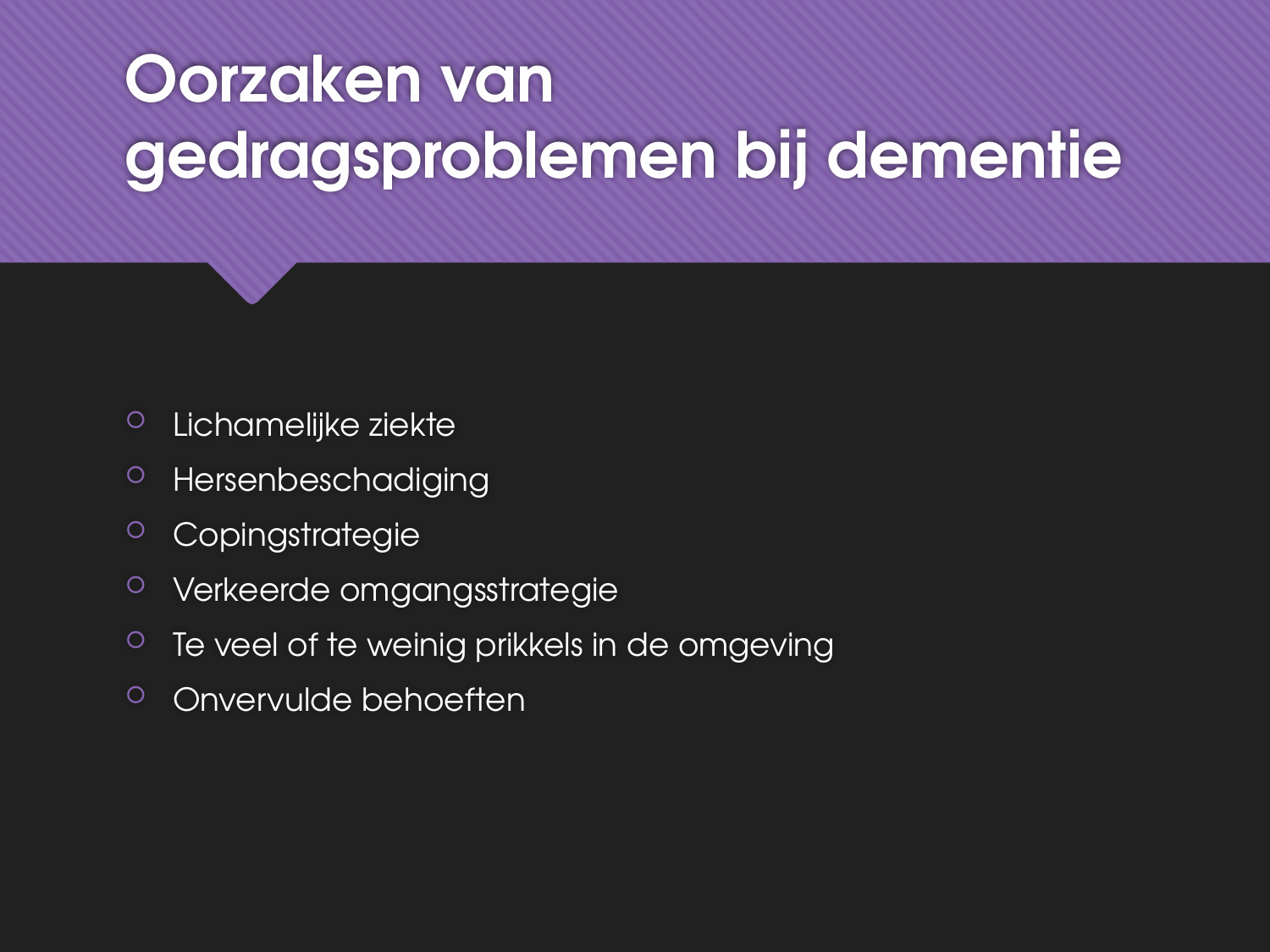

# Oorzaken van gedragsproblemen bij dementie
Lichamelijke ziekte
Hersenbeschadiging
Copingstrategie
Verkeerde omgangsstrategie
Te veel of te weinig prikkels in de omgeving
Onvervulde behoeften